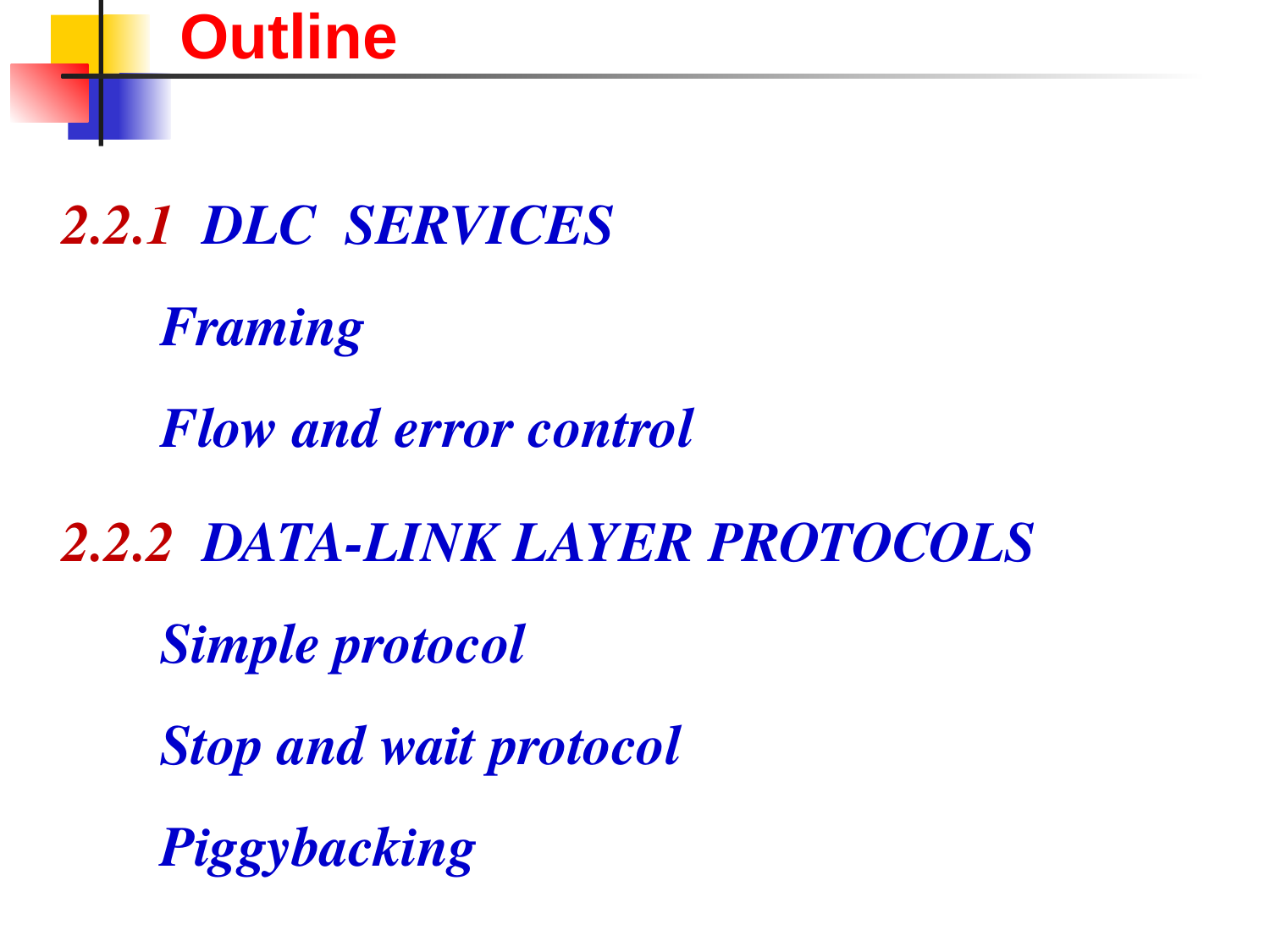

Outline

  2.2.1  DLC  SERVICES
	Framing
	Flow and error control

  2.2.2  DATA-LINK LAYER PROTOCOLS
	Simple protocol
	Stop and wait protocol
	Piggybacking